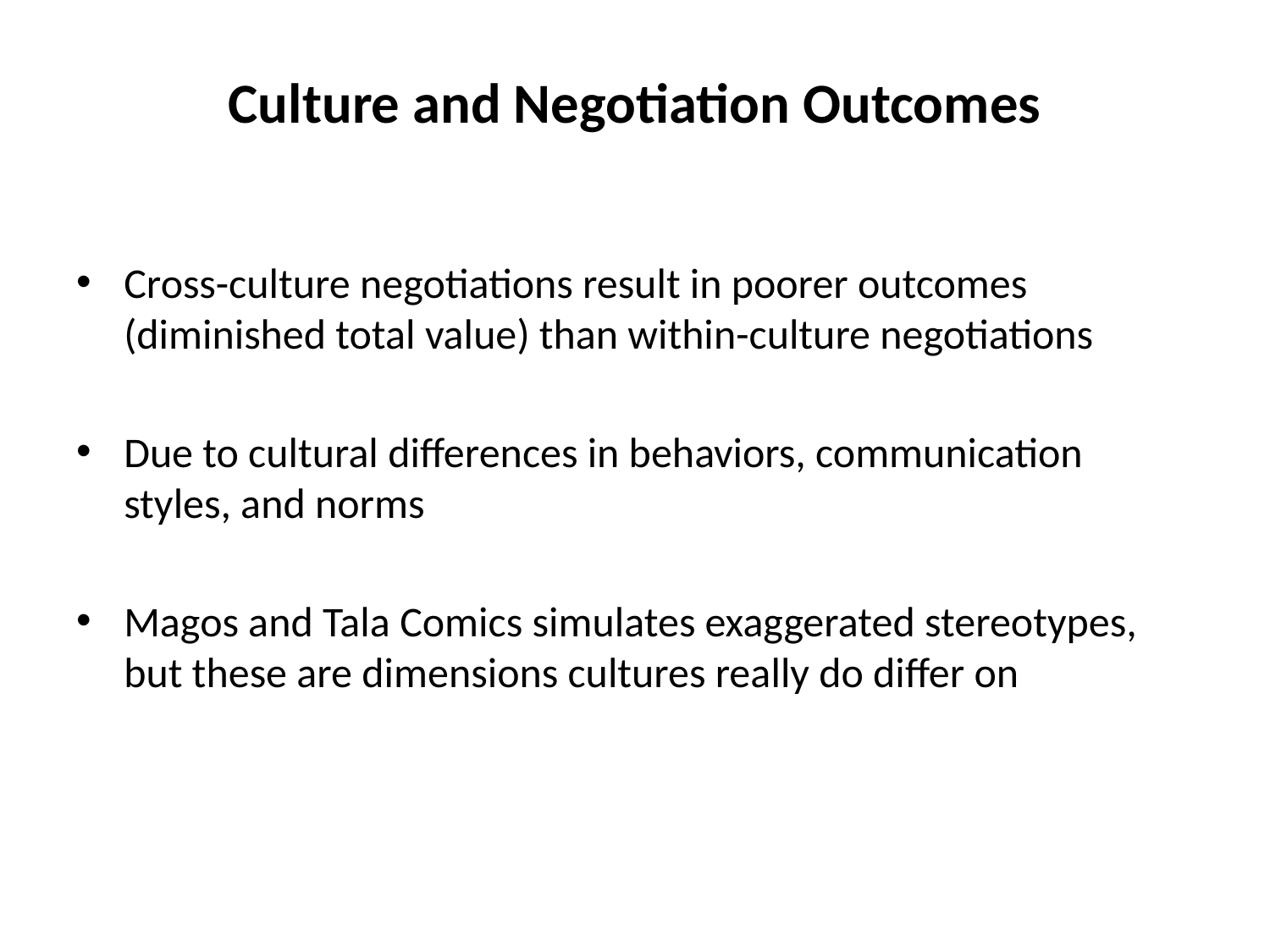

# Culture and Negotiation Outcomes
Cross-culture negotiations result in poorer outcomes (diminished total value) than within-culture negotiations

Due to cultural differences in behaviors, communication styles, and norms

Magos and Tala Comics simulates exaggerated stereotypes, but these are dimensions cultures really do differ on